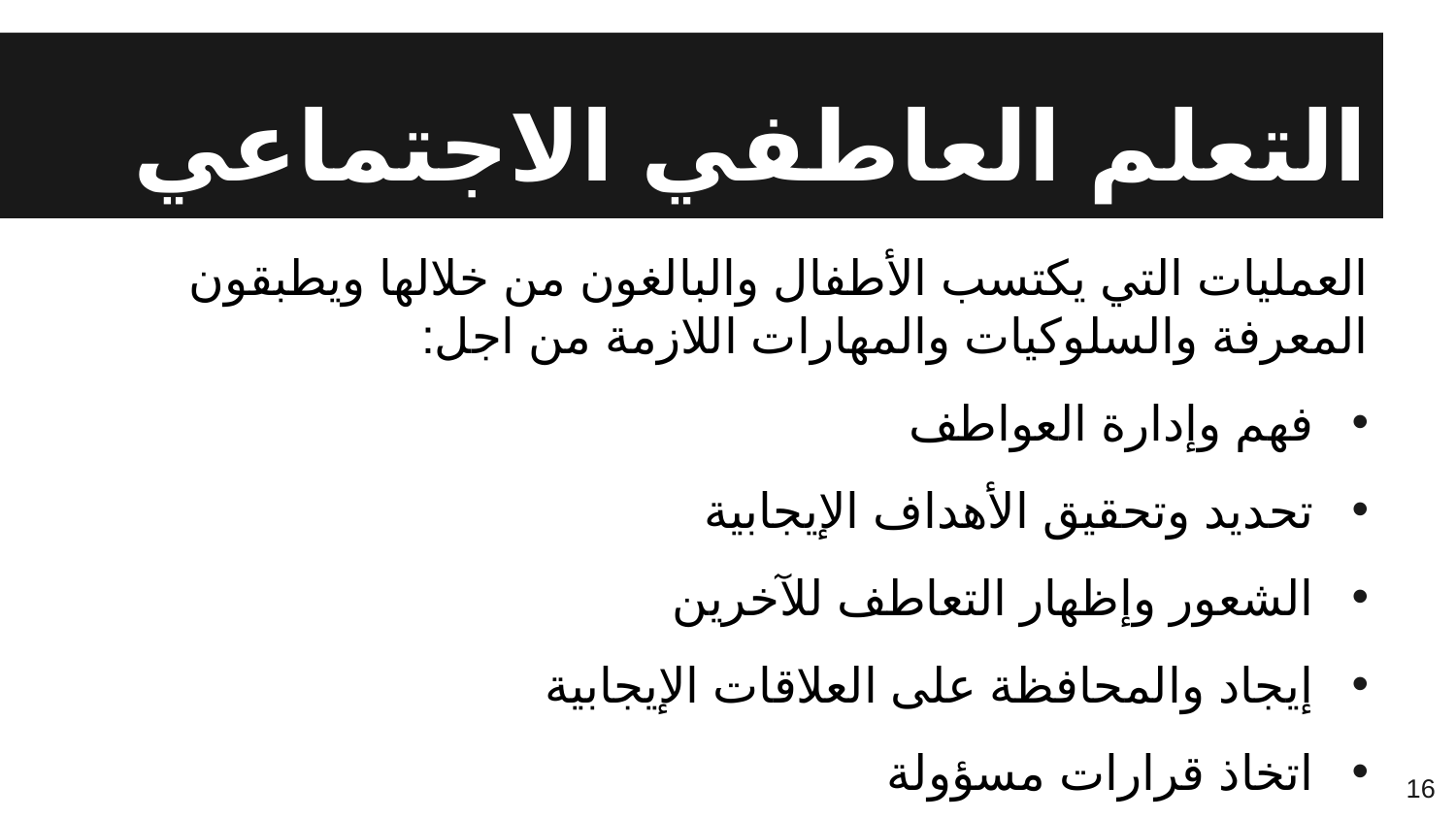

# التعلم العاطفي الاجتماعي
العمليات التي يكتسب الأطفال والبالغون من خلالها ويطبقون المعرفة والسلوكيات والمهارات اللازمة من اجل:
فهم وإدارة العواطف
تحديد وتحقيق الأهداف الإيجابية
الشعور وإظهار التعاطف للآخرين
إيجاد والمحافظة على العلاقات الإيجابية
اتخاذ قرارات مسؤولة
16